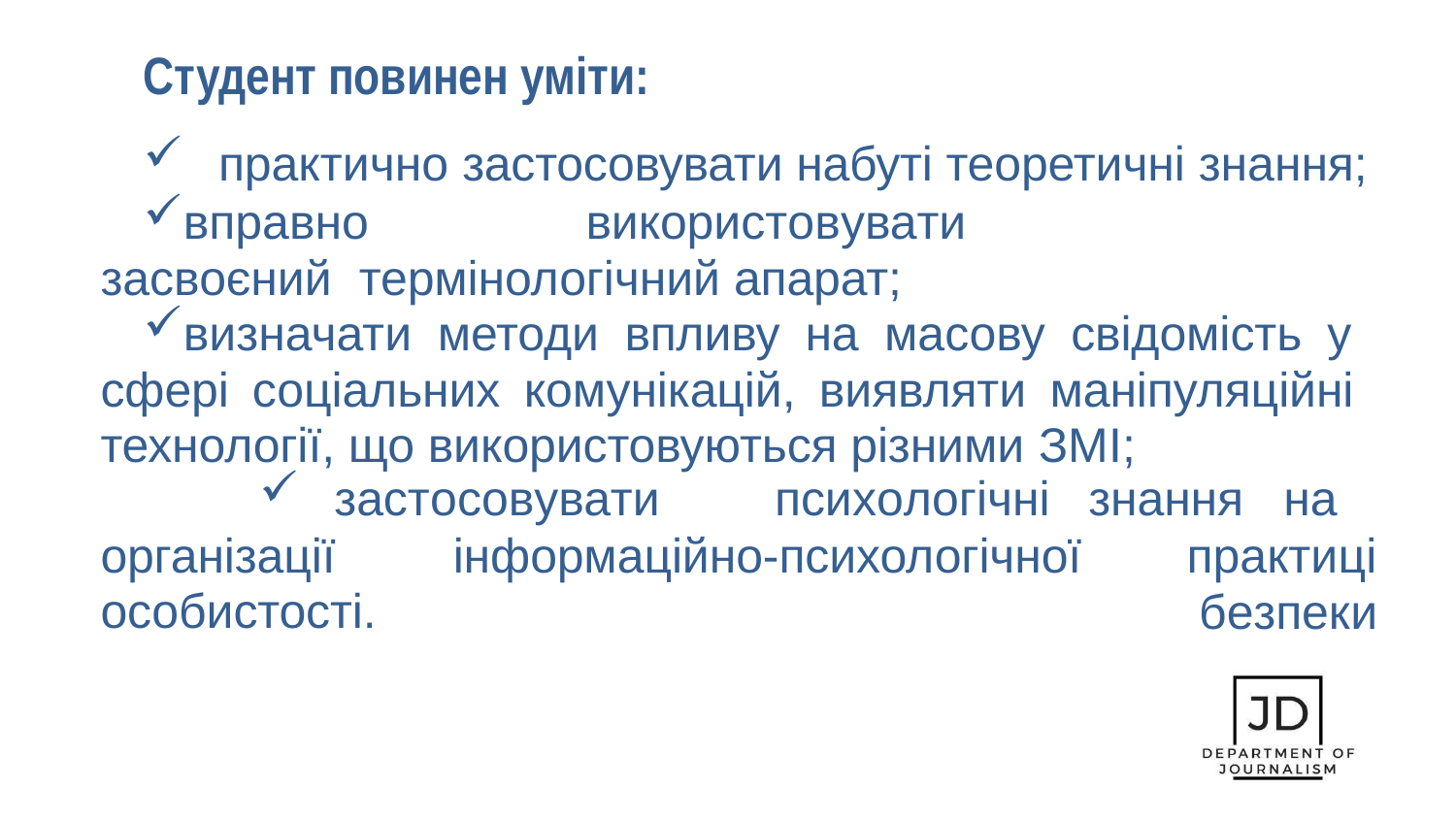

# Студент повинен уміти:
практично застосовувати набуті теоретичні знання;
вправно	використовувати	засвоєний  термінологічний апарат;
визначати методи впливу на масову свідомість у  сфері соціальних комунікацій, виявляти маніпуляційні  технології, що використовуються різними ЗМІ;
застосовувати	психологічні	знання	на	практиці
безпеки
організації	інформаційно-психологічної
особистості.